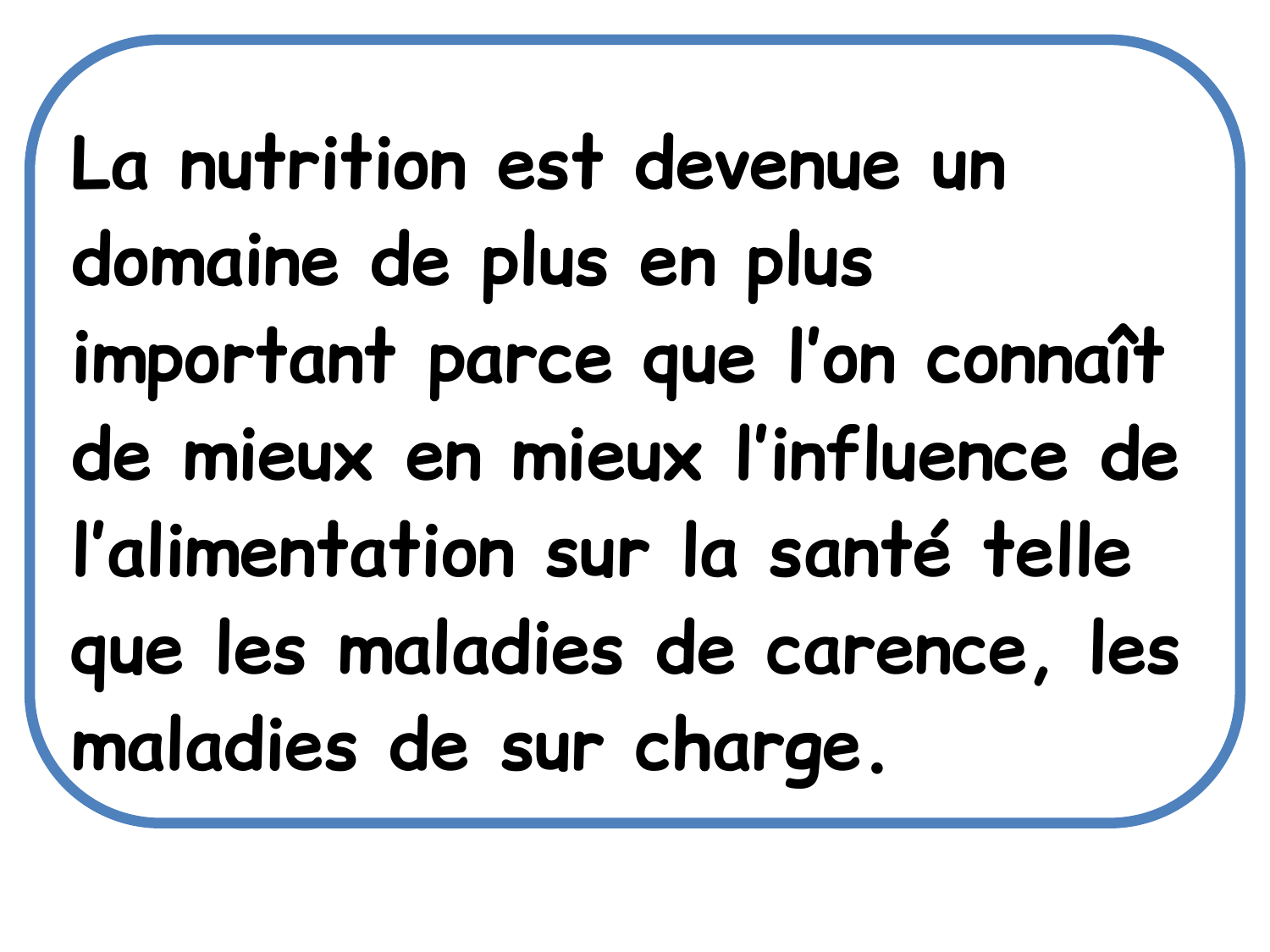

La nutrition est devenue un domaine de plus en plus important parce que l’on connaît de mieux en mieux l’influence de l’alimentation sur la santé telle que les maladies de carence, les maladies de sur charge.